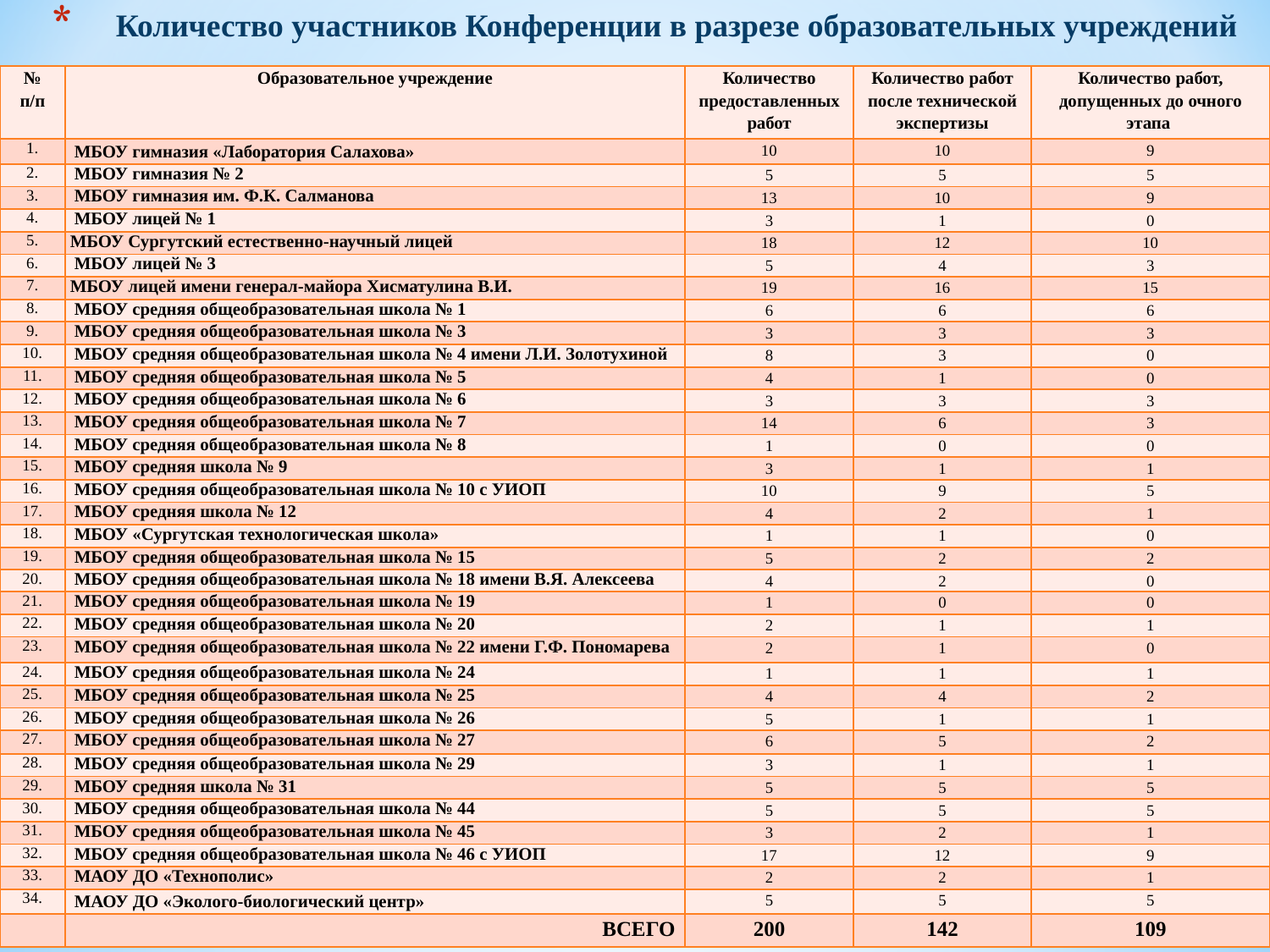

# Количество участников Конференции в разрезе образовательных учреждений
| № п/п | Образовательное учреждение | Количество предоставленных работ | Количество работ после технической экспертизы | Количество работ, допущенных до очного этапа |
| --- | --- | --- | --- | --- |
| 1. | МБОУ гимназия «Лаборатория Салахова» | 10 | 10 | 9 |
| 2. | МБОУ гимназия № 2 | 5 | 5 | 5 |
| 3. | МБОУ гимназия им. Ф.К. Салманова | 13 | 10 | 9 |
| 4. | МБОУ лицей № 1 | 3 | 1 | 0 |
| 5. | МБОУ Сургутский естественно-научный лицей | 18 | 12 | 10 |
| 6. | МБОУ лицей № 3 | 5 | 4 | 3 |
| 7. | МБОУ лицей имени генерал-майора Хисматулина В.И. | 19 | 16 | 15 |
| 8. | МБОУ средняя общеобразовательная школа № 1 | 6 | 6 | 6 |
| 9. | МБОУ средняя общеобразовательная школа № 3 | 3 | 3 | 3 |
| 10. | МБОУ средняя общеобразовательная школа № 4 имени Л.И. Золотухиной | 8 | 3 | 0 |
| 11. | МБОУ средняя общеобразовательная школа № 5 | 4 | 1 | 0 |
| 12. | МБОУ средняя общеобразовательная школа № 6 | 3 | 3 | 3 |
| 13. | МБОУ средняя общеобразовательная школа № 7 | 14 | 6 | 3 |
| 14. | МБОУ средняя общеобразовательная школа № 8 | 1 | 0 | 0 |
| 15. | МБОУ средняя школа № 9 | 3 | 1 | 1 |
| 16. | МБОУ средняя общеобразовательная школа № 10 с УИОП | 10 | 9 | 5 |
| 17. | МБОУ средняя школа № 12 | 4 | 2 | 1 |
| 18. | МБОУ «Сургутская технологическая школа» | 1 | 1 | 0 |
| 19. | МБОУ средняя общеобразовательная школа № 15 | 5 | 2 | 2 |
| 20. | МБОУ средняя общеобразовательная школа № 18 имени В.Я. Алексеева | 4 | 2 | 0 |
| 21. | МБОУ средняя общеобразовательная школа № 19 | 1 | 0 | 0 |
| 22. | МБОУ средняя общеобразовательная школа № 20 | 2 | 1 | 1 |
| 23. | МБОУ средняя общеобразовательная школа № 22 имени Г.Ф. Пономарева | 2 | 1 | 0 |
| 24. | МБОУ средняя общеобразовательная школа № 24 | 1 | 1 | 1 |
| 25. | МБОУ средняя общеобразовательная школа № 25 | 4 | 4 | 2 |
| 26. | МБОУ средняя общеобразовательная школа № 26 | 5 | 1 | 1 |
| 27. | МБОУ средняя общеобразовательная школа № 27 | 6 | 5 | 2 |
| 28. | МБОУ средняя общеобразовательная школа № 29 | 3 | 1 | 1 |
| 29. | МБОУ средняя школа № 31 | 5 | 5 | 5 |
| 30. | МБОУ средняя общеобразовательная школа № 44 | 5 | 5 | 5 |
| 31. | МБОУ средняя общеобразовательная школа № 45 | 3 | 2 | 1 |
| 32. | МБОУ средняя общеобразовательная школа № 46 с УИОП | 17 | 12 | 9 |
| 33. | МАОУ ДО «Технополис» | 2 | 2 | 1 |
| 34. | МАОУ ДО «Эколого-биологический центр» | 5 | 5 | 5 |
|  | ВСЕГО | 200 | 142 | 109 |